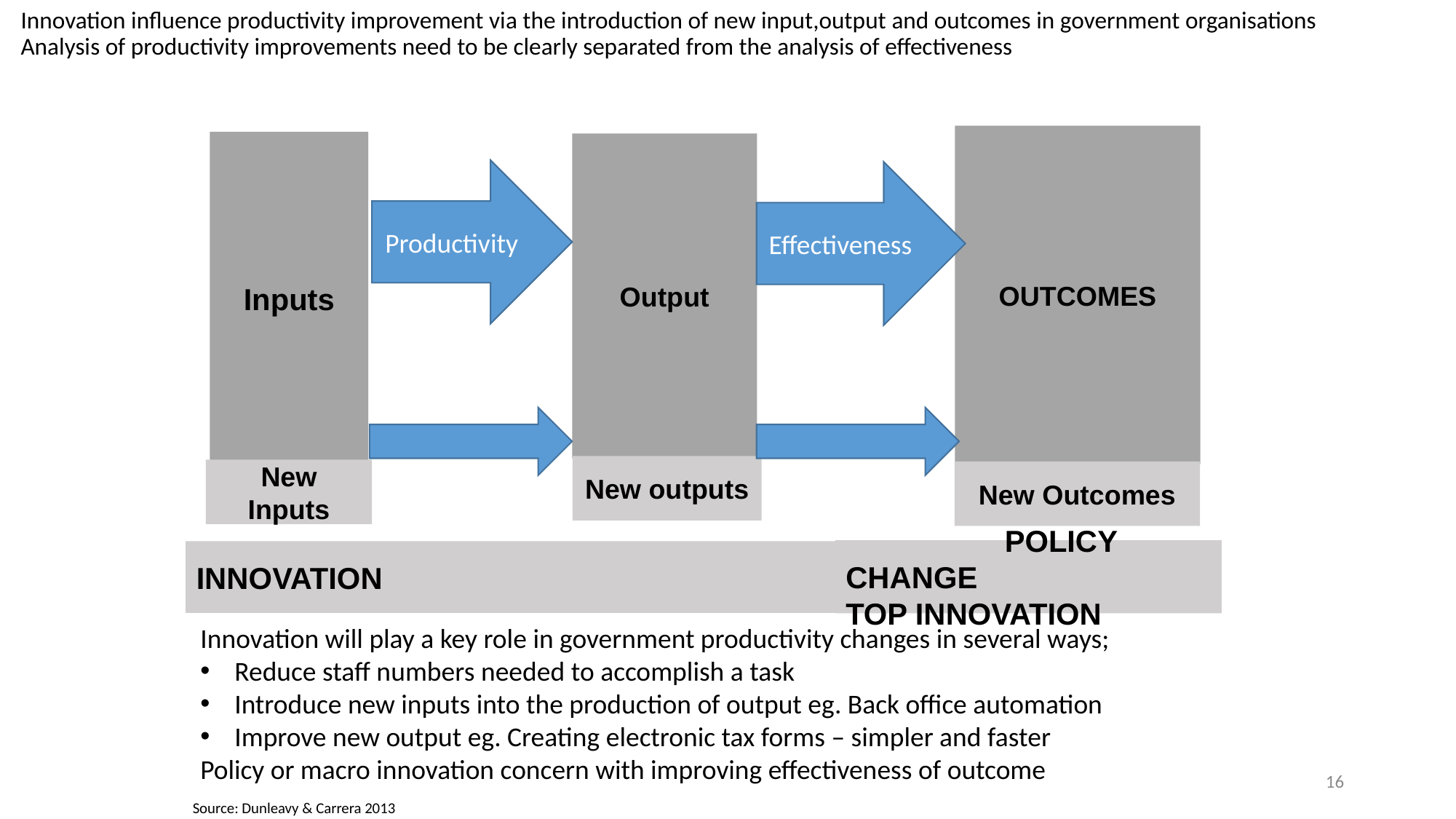

# Innovation influence productivity improvement via the introduction of new input,output and outcomes in government organisations Analysis of productivity improvements need to be clearly separated from the analysis of effectiveness
OUTCOMES
Inputs
Output
Productivity
Effectiveness

New outputs
New Inputs
New Outcomes
                                                               POLICY CHANGE
TOP INNOVATION

INNOVATION
Innovation will play a key role in government productivity changes in several ways;
Reduce staff numbers needed to accomplish a task
Introduce new inputs into the production of output eg. Back office automation
Improve new output eg. Creating electronic tax forms – simpler and faster
Policy or macro innovation concern with improving effectiveness of outcome
16
Source: Dunleavy & Carrera 2013